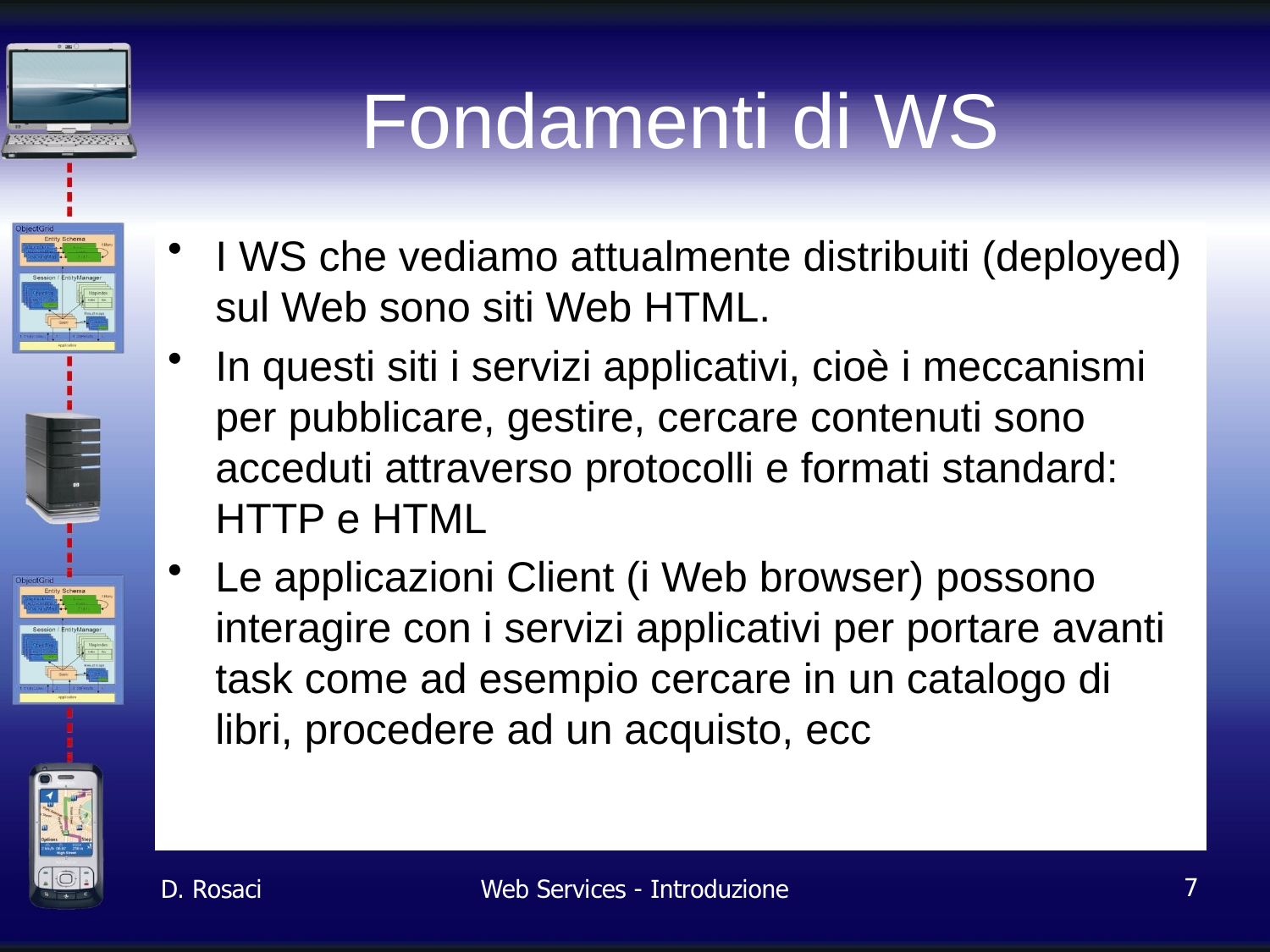

# Fondamenti di WS
I WS che vediamo attualmente distribuiti (deployed) sul Web sono siti Web HTML.
In questi siti i servizi applicativi, cioè i meccanismi per pubblicare, gestire, cercare contenuti sono acceduti attraverso protocolli e formati standard: HTTP e HTML
Le applicazioni Client (i Web browser) possono interagire con i servizi applicativi per portare avanti task come ad esempio cercare in un catalogo di libri, procedere ad un acquisto, ecc
D. Rosaci
Web Services - Introduzione